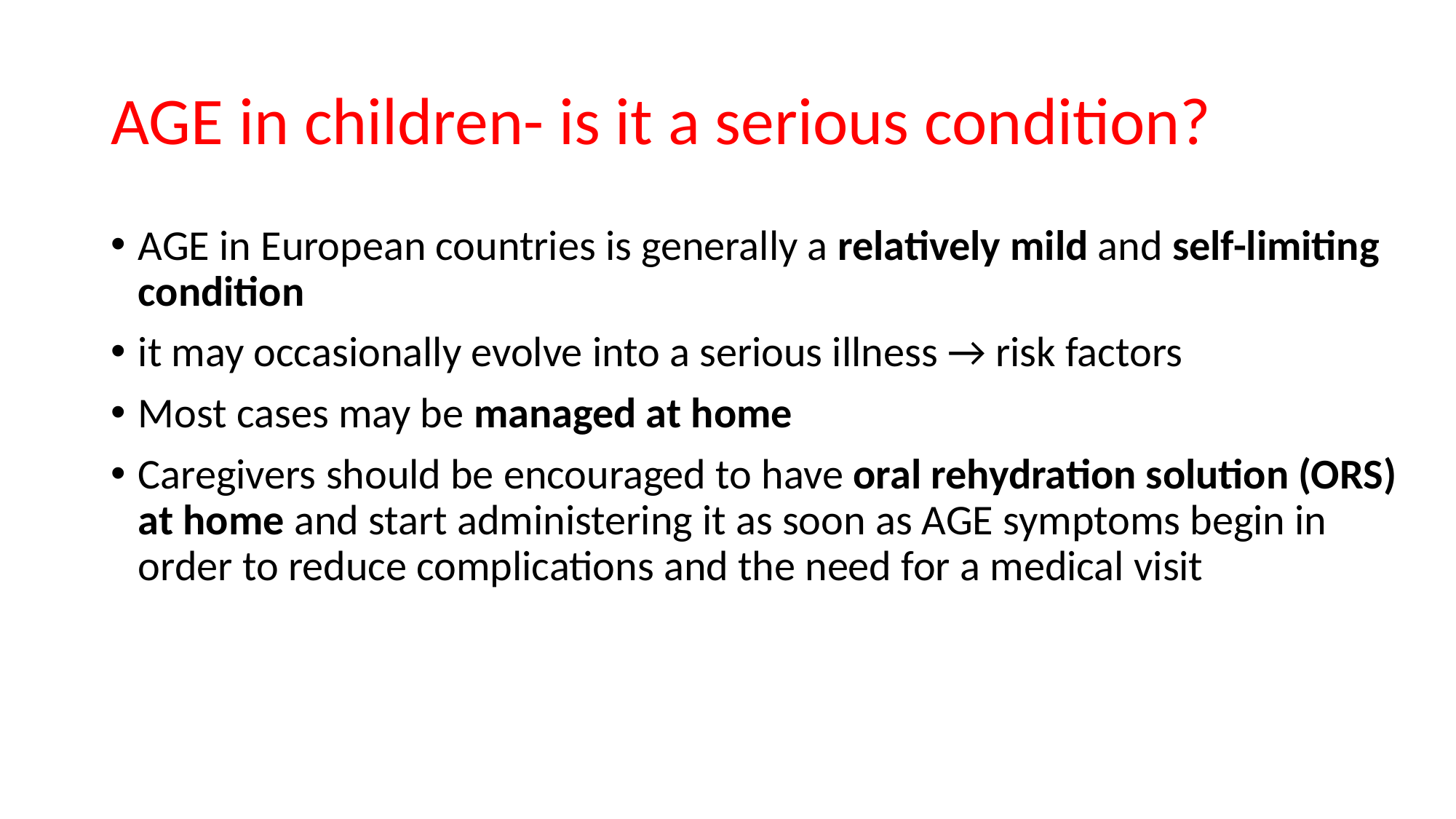

# AGE in children- is it a serious condition?
AGE in European countries is generally a relatively mild and self-limiting condition
it may occasionally evolve into a serious illness → risk factors
Most cases may be managed at home
Caregivers should be encouraged to have oral rehydration solution (ORS) at home and start administering it as soon as AGE symptoms begin in order to reduce complications and the need for a medical visit